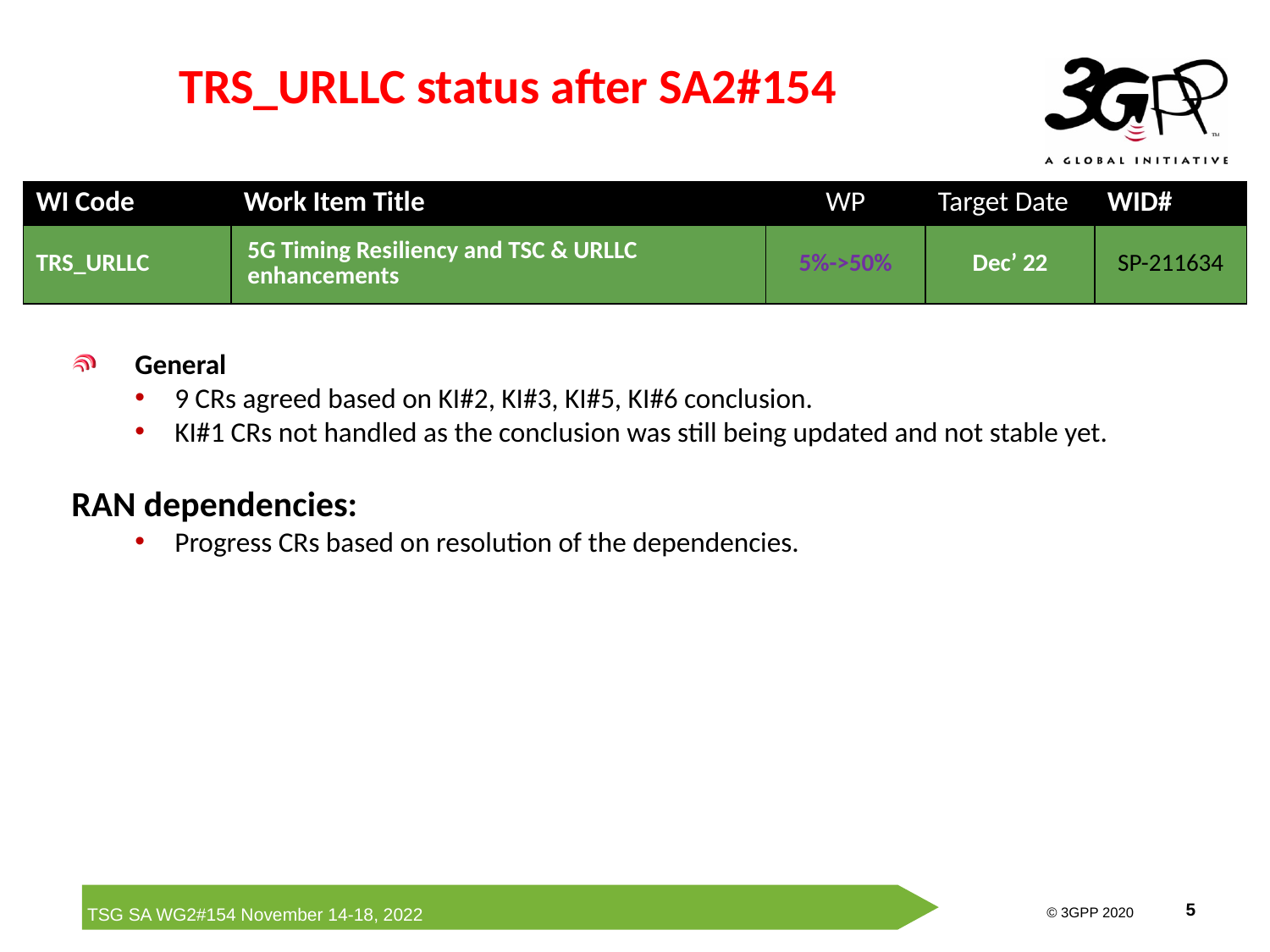

# TRS_URLLC status after SA2#154
| WI Code | Work Item Title | WP | Target Date | WID# |
| --- | --- | --- | --- | --- |
| TRS\_URLLC | 5G Timing Resiliency and TSC & URLLC enhancements | 5%->50% | Dec’ 22 | SP-211634 |
General
9 CRs agreed based on KI#2, KI#3, KI#5, KI#6 conclusion.
KI#1 CRs not handled as the conclusion was still being updated and not stable yet.

RAN dependencies:
Progress CRs based on resolution of the dependencies.